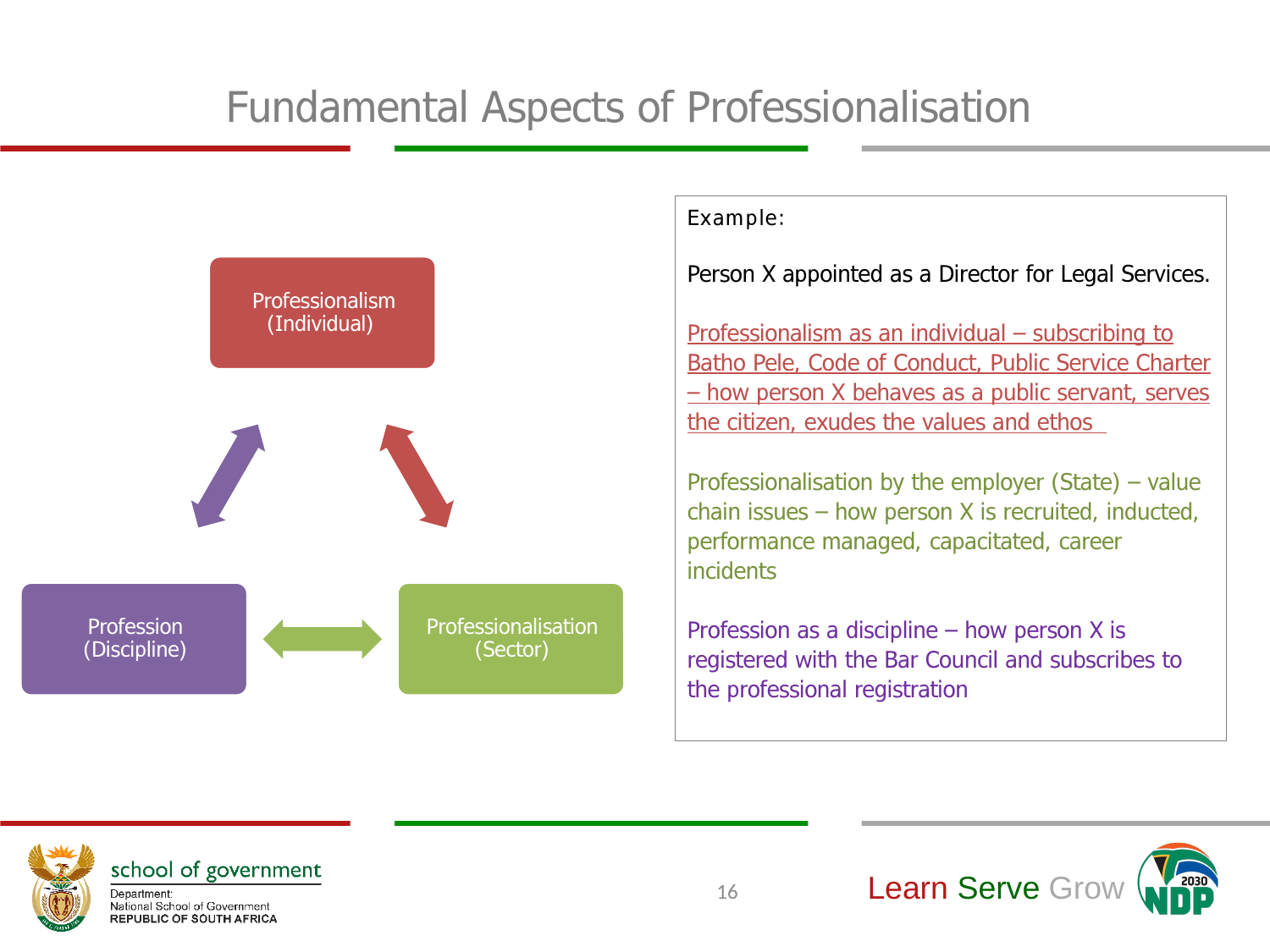

Fundamental Aspects of Professionalisation

Professionalism (Individual)

Professionalisation (Sector)

Profession (Discipline)

Example:

Person X appointed as a Director for Legal Services.

Professionalism as an individual – subscribing to Batho Pele, Code of Conduct, Public Service Charter – how person X behaves as a public servant, serves the citizen, exudes the values and ethos

Professionalisation by the employer (State) – value chain issues – how person X is recruited, inducted, performance managed, capacitated, career incidents

Profession as a discipline – how person X is registered with the Bar Council and subscribes to the professional registration

16